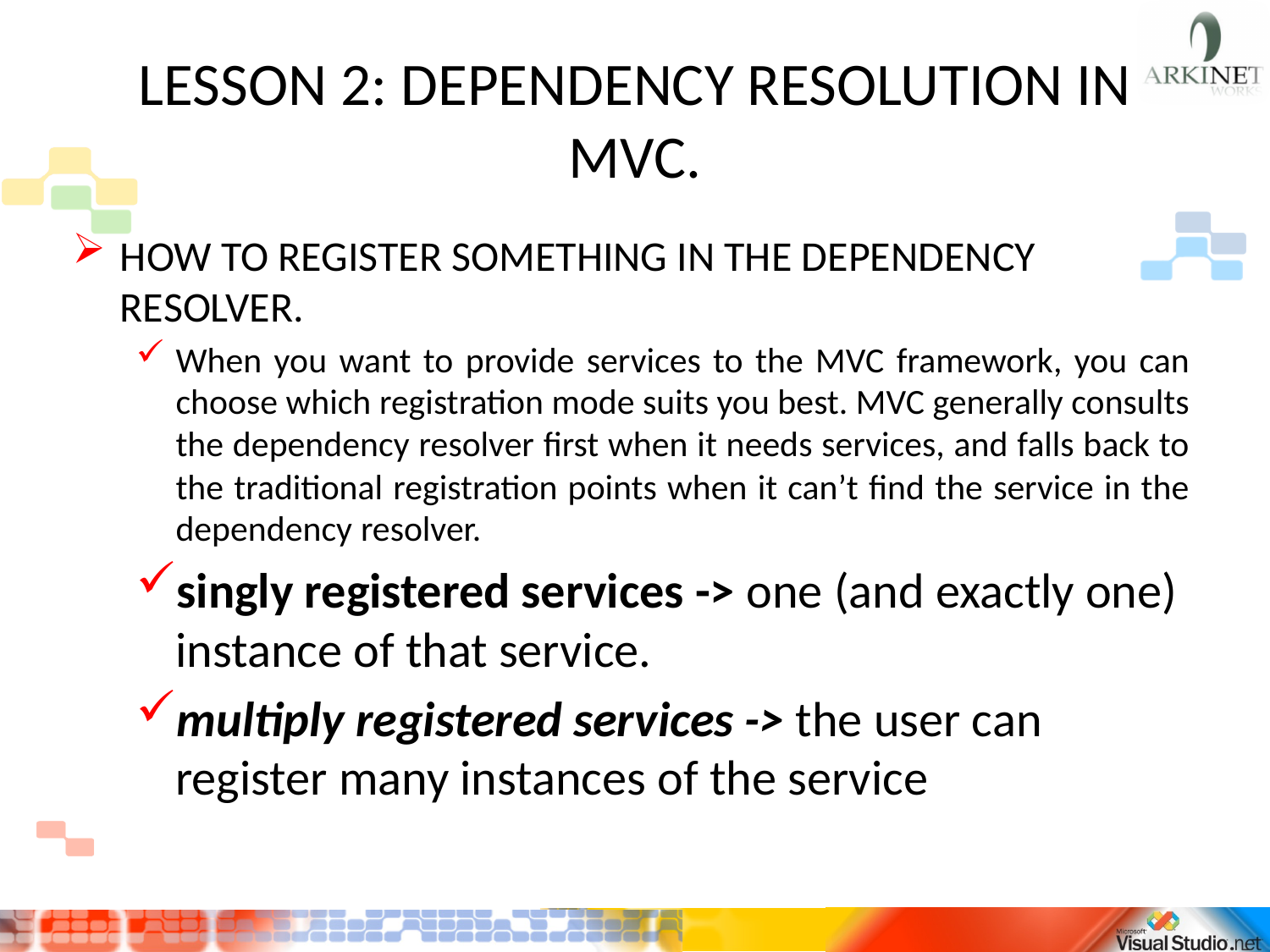

# LESSON 2: DEPENDENCY RESOLUTION IN MVC.
HOW TO REGISTER SOMETHING IN THE DEPENDENCY RESOLVER.
When you want to provide services to the MVC framework, you can choose which registration mode suits you best. MVC generally consults the dependency resolver first when it needs services, and falls back to the traditional registration points when it can’t find the service in the dependency resolver.
singly registered services -> one (and exactly one) instance of that service.
multiply registered services -> the user can register many instances of the service